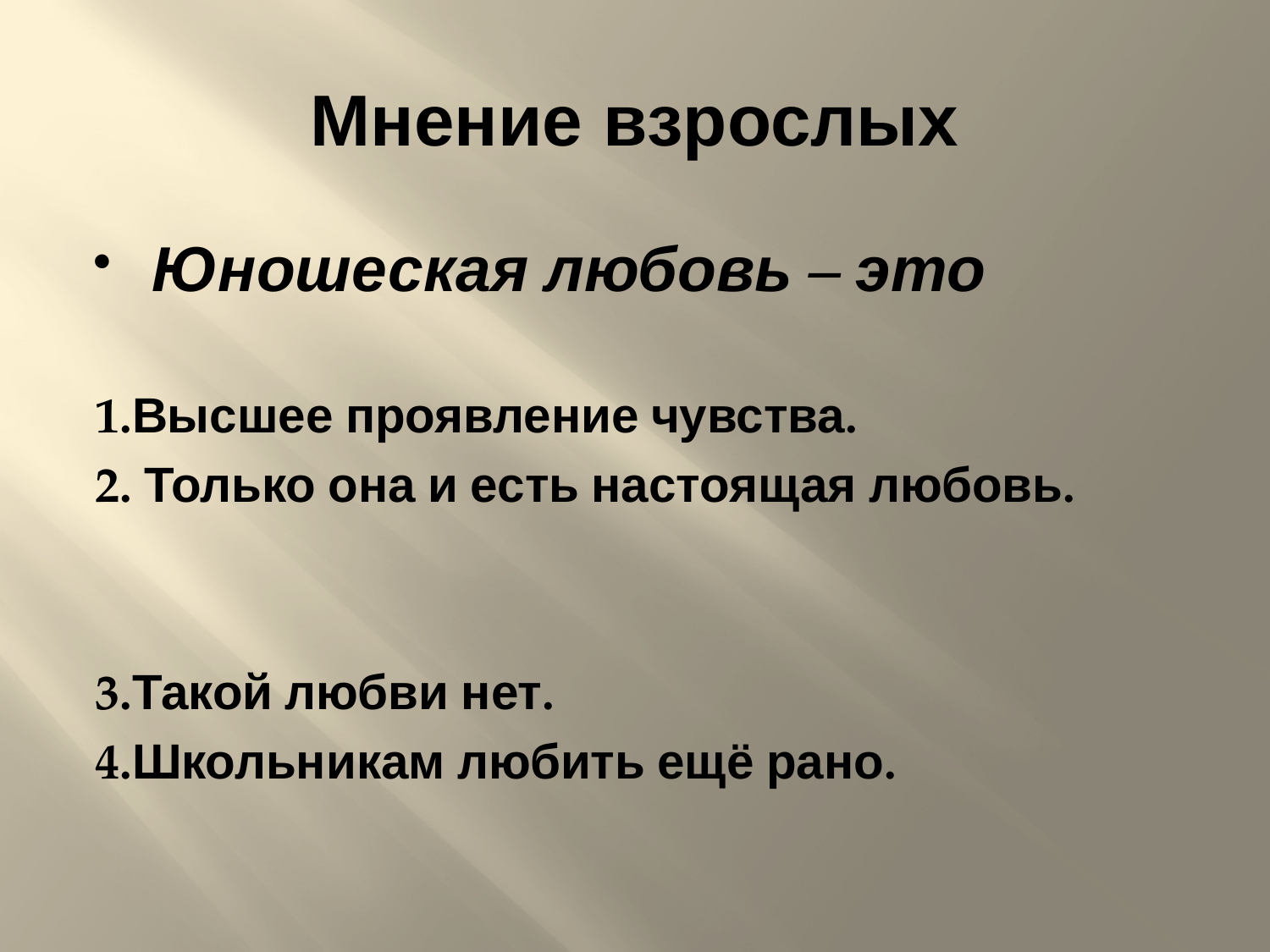

# Мнение взрослых
Юношеская любовь – это

1.Высшее проявление чувства.
2. Только она и есть настоящая любовь.

3.Такой любви нет.
4.Школьникам любить ещё рано.